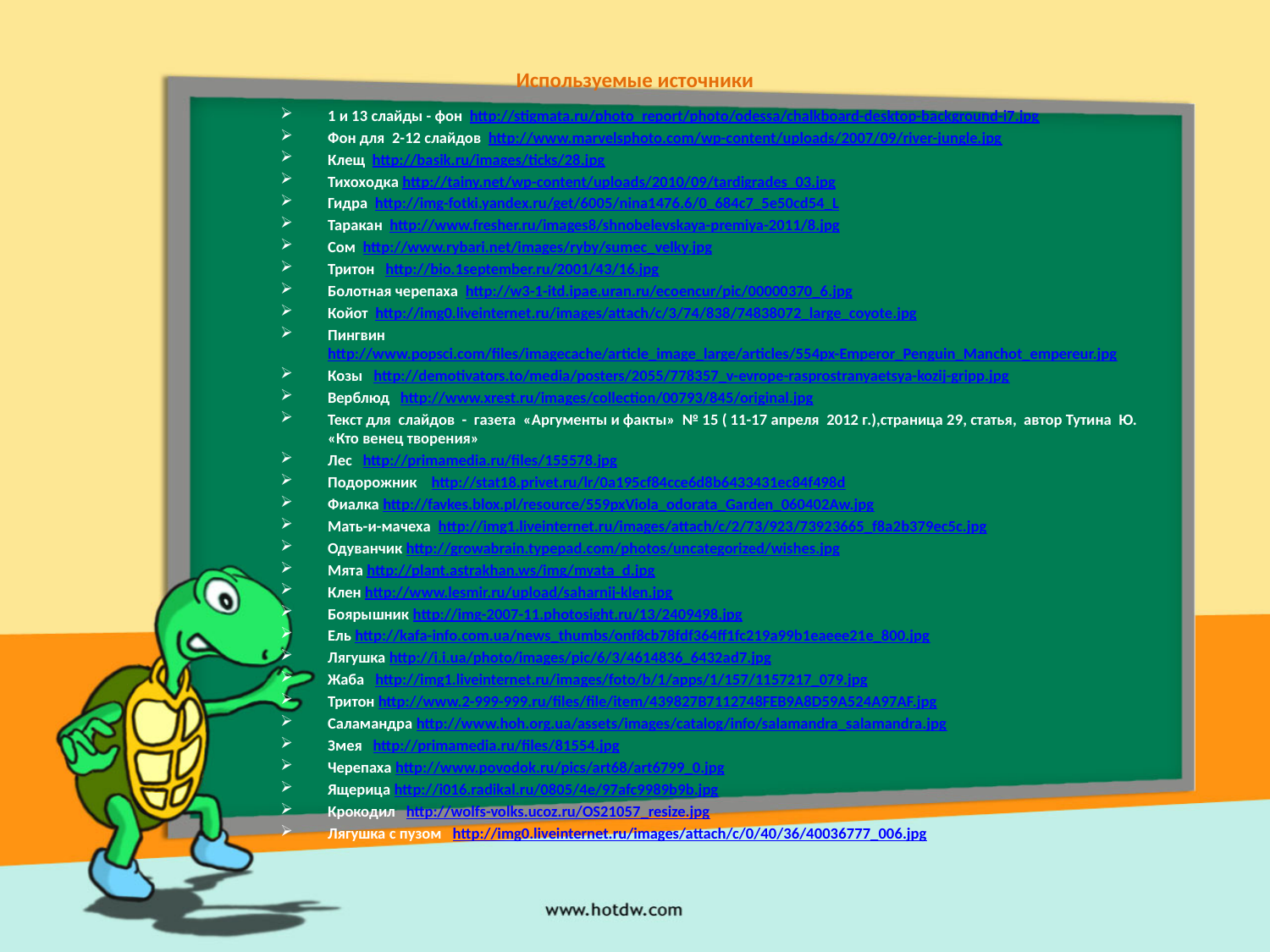

# Используемые источники
1 и 13 слайды - фон  http://stigmata.ru/photo_report/photo/odessa/chalkboard-desktop-background-i7.jpg
Фон для  2-12 слайдов  http://www.marvelsphoto.com/wp-content/uploads/2007/09/river-jungle.jpg
Клещ  http://basik.ru/images/ticks/28.jpg
Тихоходка http://tainy.net/wp-content/uploads/2010/09/tardigrades_03.jpg
Гидра  http://img-fotki.yandex.ru/get/6005/nina1476.6/0_684c7_5e50cd54_L
Таракан  http://www.fresher.ru/images8/shnobelevskaya-premiya-2011/8.jpg
Сом  http://www.rybari.net/images/ryby/sumec_velky.jpg
Тритон   http://bio.1september.ru/2001/43/16.jpg
Болотная черепаха  http://w3-1-itd.ipae.uran.ru/ecoencur/pic/00000370_6.jpg
Койот  http://img0.liveinternet.ru/images/attach/c/3/74/838/74838072_large_coyote.jpg
Пингвин  http://www.popsci.com/files/imagecache/article_image_large/articles/554px-Emperor_Penguin_Manchot_empereur.jpg
Козы   http://demotivators.to/media/posters/2055/778357_v-evrope-rasprostranyaetsya-kozij-gripp.jpg
Верблюд   http://www.xrest.ru/images/collection/00793/845/original.jpg
Текст для  слайдов  -  газета  «Аргументы и факты»  № 15 ( 11-17 апреля  2012 г.),страница 29, статья,  автор Тутина  Ю. «Кто венец творения»
Лес   http://primamedia.ru/files/155578.jpg
Подорожник    http://stat18.privet.ru/lr/0a195cf84cce6d8b6433431ec84f498d
Фиалка http://favkes.blox.pl/resource/559pxViola_odorata_Garden_060402Aw.jpg
Мать-и-мачеха  http://img1.liveinternet.ru/images/attach/c/2/73/923/73923665_f8a2b379ec5c.jpg
Одуванчик http://growabrain.typepad.com/photos/uncategorized/wishes.jpg
Мята http://plant.astrakhan.ws/img/myata_d.jpg
Клен http://www.lesmir.ru/upload/saharnij-klen.jpg
Боярышник http://img-2007-11.photosight.ru/13/2409498.jpg
Ель http://kafa-info.com.ua/news_thumbs/onf8cb78fdf364ff1fc219a99b1eaeee21e_800.jpg
Лягушка http://i.i.ua/photo/images/pic/6/3/4614836_6432ad7.jpg
Жаба   http://img1.liveinternet.ru/images/foto/b/1/apps/1/157/1157217_079.jpg
Тритон http://www.2-999-999.ru/files/file/item/439827B7112748FEB9A8D59A524A97AF.jpg
Саламандра http://www.hoh.org.ua/assets/images/catalog/info/salamandra_salamandra.jpg
Змея   http://primamedia.ru/files/81554.jpg
Черепаха http://www.povodok.ru/pics/art68/art6799_0.jpg
Ящерица http://i016.radikal.ru/0805/4e/97afc9989b9b.jpg
Крокодил   http://wolfs-volks.ucoz.ru/OS21057_resize.jpg
Лягушка с пузом   http://img0.liveinternet.ru/images/attach/c/0/40/36/40036777_006.jpg